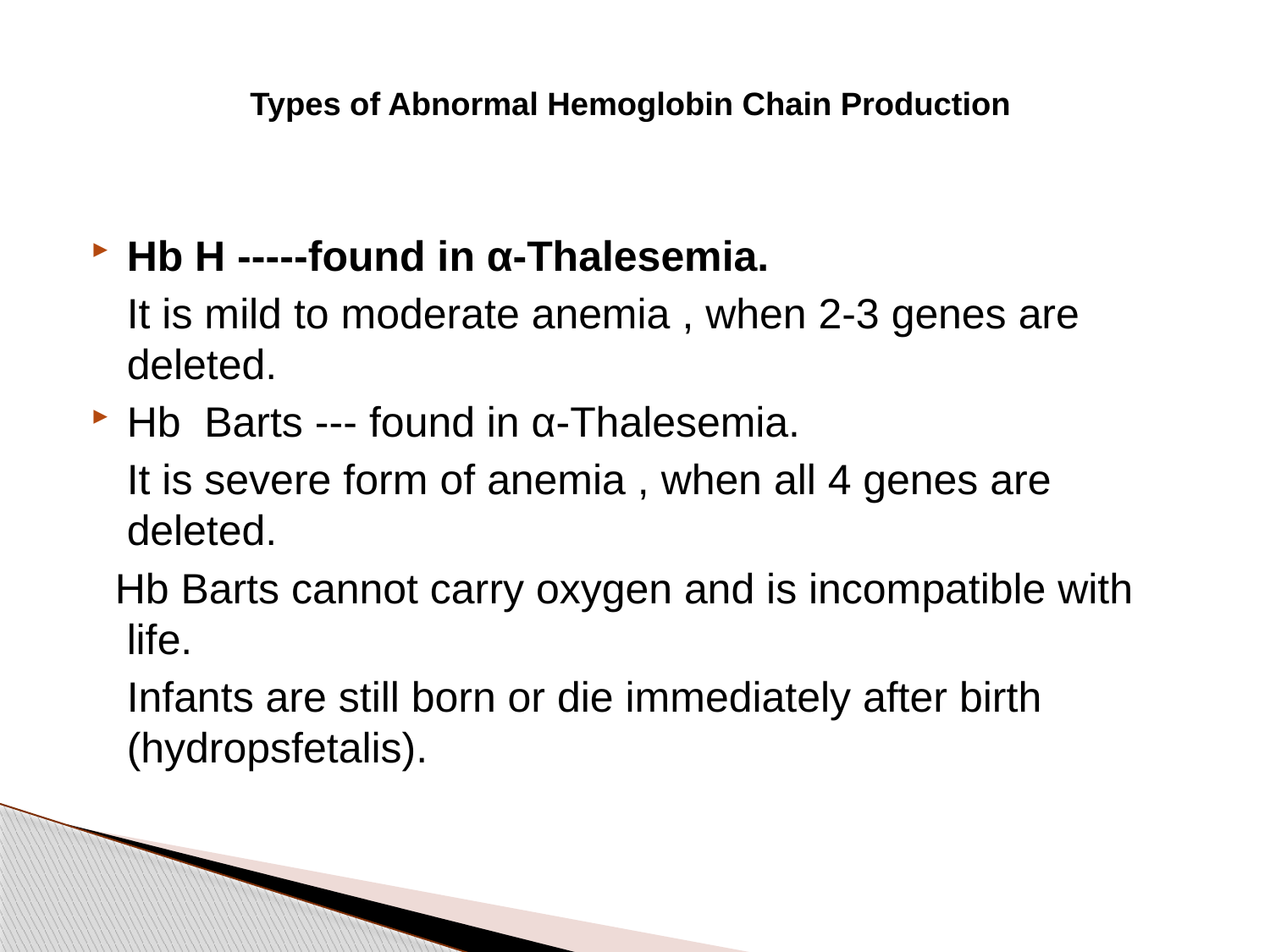

# Types of Abnormal Hemoglobin Chain Production
Hb H -----found in α-Thalesemia.
   It is mild to moderate anemia , when 2-3 genes are deleted.
Hb  Barts --- found in α-Thalesemia.
   It is severe form of anemia , when all 4 genes are deleted.
  Hb Barts cannot carry oxygen and is incompatible with life.
   Infants are still born or die immediately after birth (hydropsfetalis).